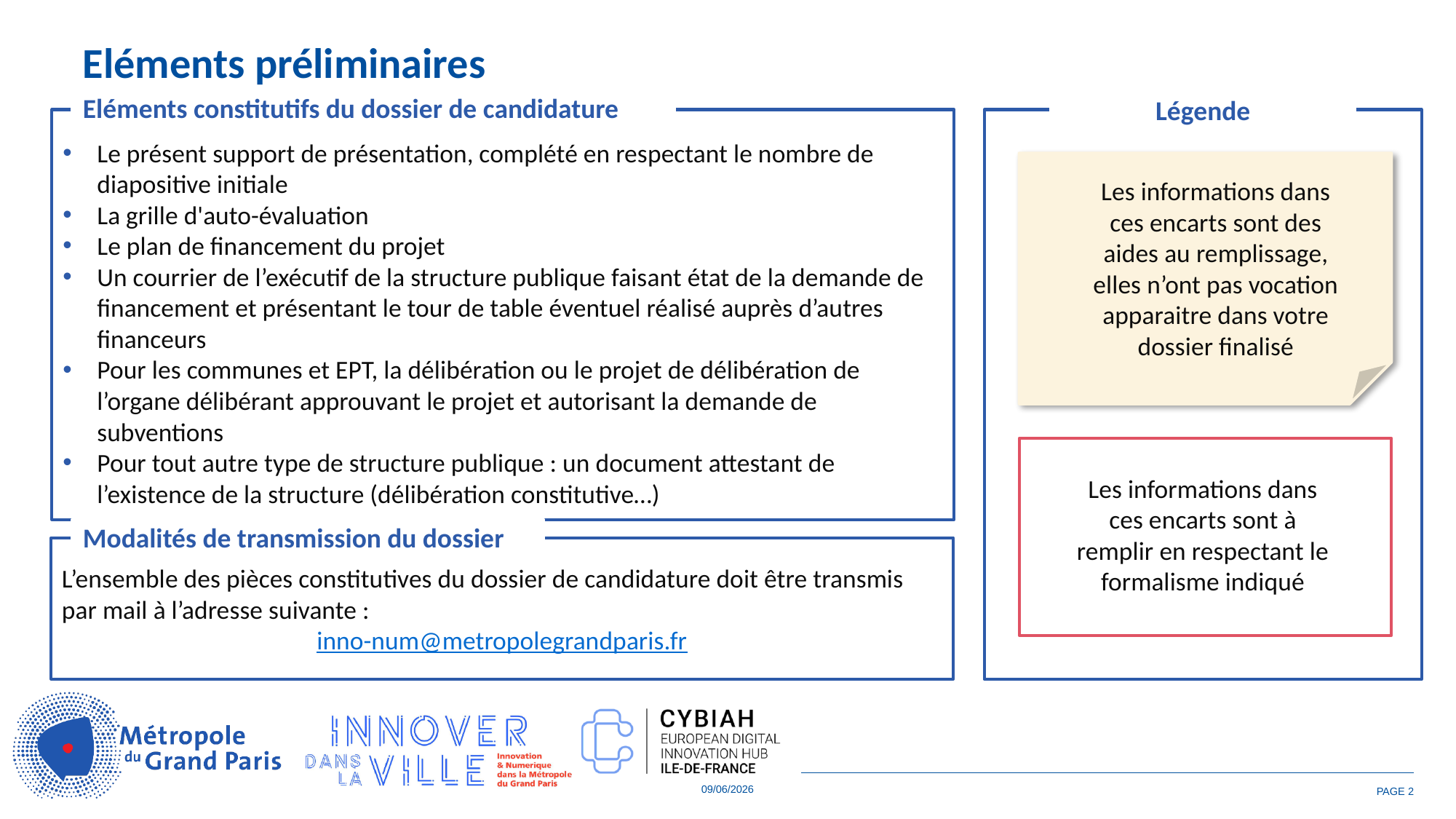

Eléments préliminaires
Eléments constitutifs du dossier de candidature
Légende

Le présent support de présentation, complété en respectant le nombre de diapositive initiale
La grille d'auto-évaluation
Le plan de financement du projet
Un courrier de l’exécutif de la structure publique faisant état de la demande de financement et présentant le tour de table éventuel réalisé auprès d’autres financeurs
Pour les communes et EPT, la délibération ou le projet de délibération de l’organe délibérant approuvant le projet et autorisant la demande de subventions
Pour tout autre type de structure publique : un document attestant de l’existence de la structure (délibération constitutive…)

Les informations dans ces encarts sont des aides au remplissage, elles n’ont pas vocation apparaitre dans votre dossier finalisé

Les informations dans ces encarts sont à remplir en respectant le formalisme indiqué
Modalités de transmission du dossier

L’ensemble des pièces constitutives du dossier de candidature doit être transmis par mail à l’adresse suivante :
inno-num@metropolegrandparis.fr

09/06/2026
PAGE 2